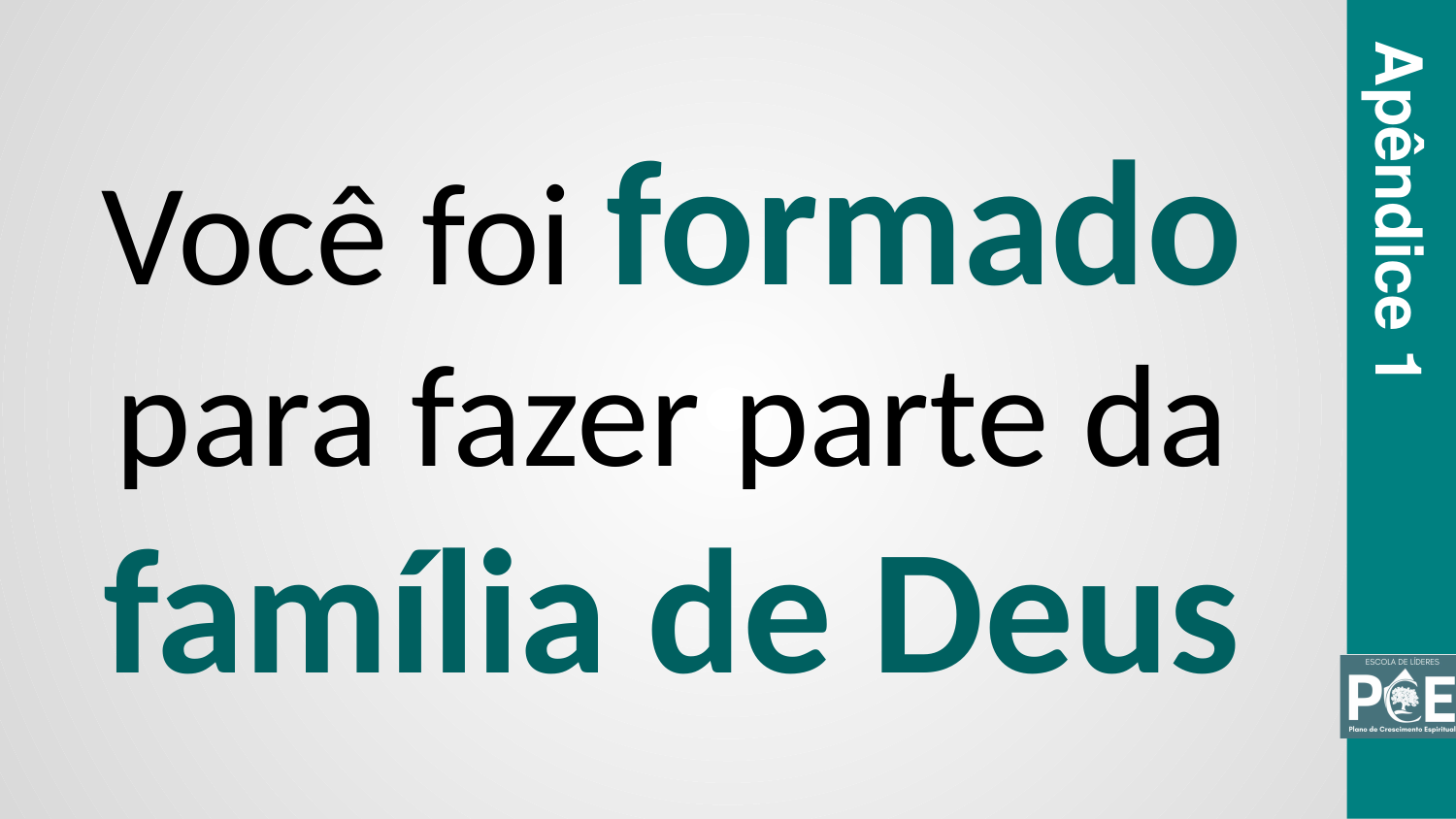

Você foi formado
para fazer parte da
família de Deus
Apêndice 1